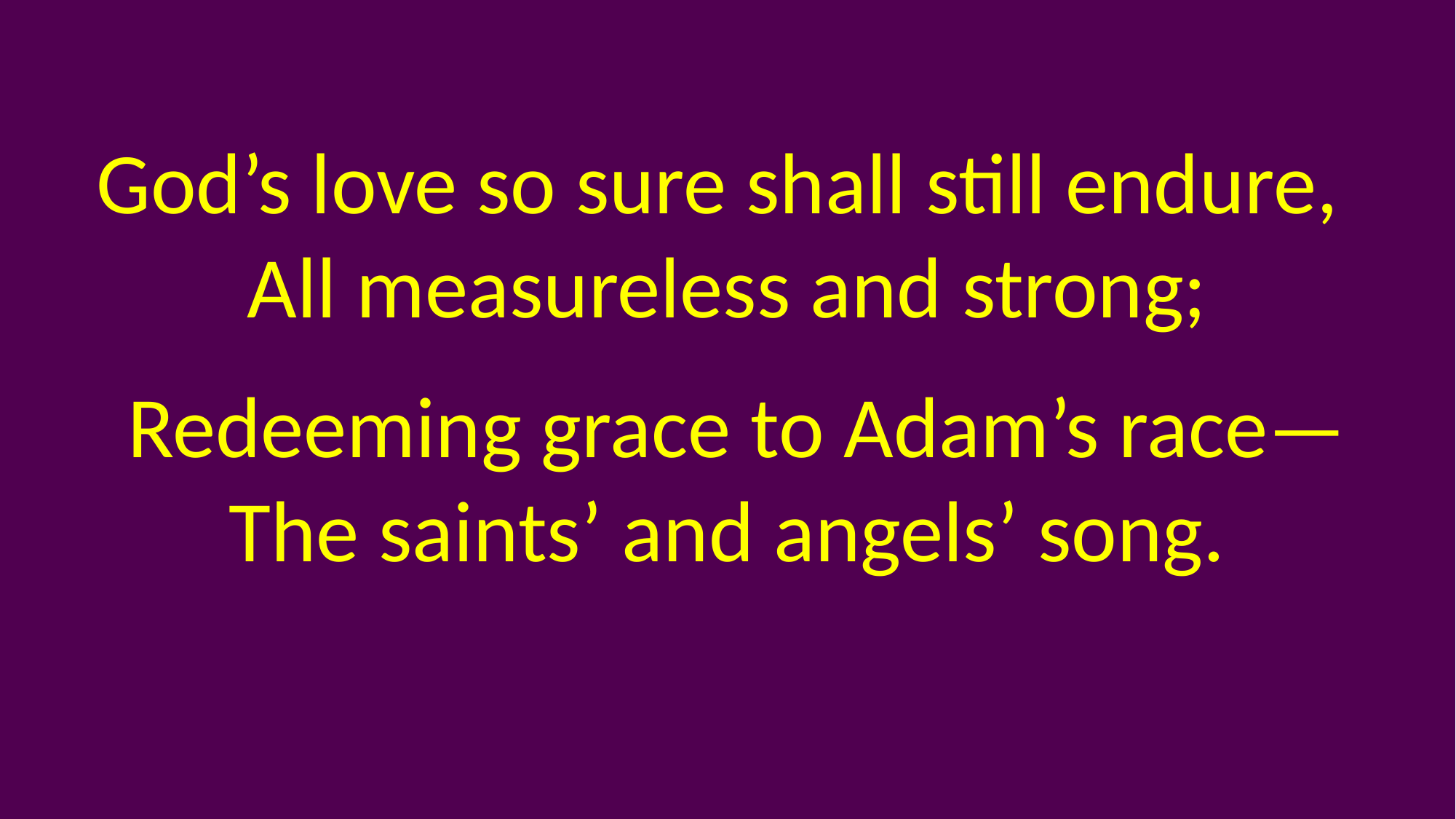

God’s love so sure shall still endure,
All measureless and strong;
 Redeeming grace to Adam’s race—
The saints’ and angels’ song.